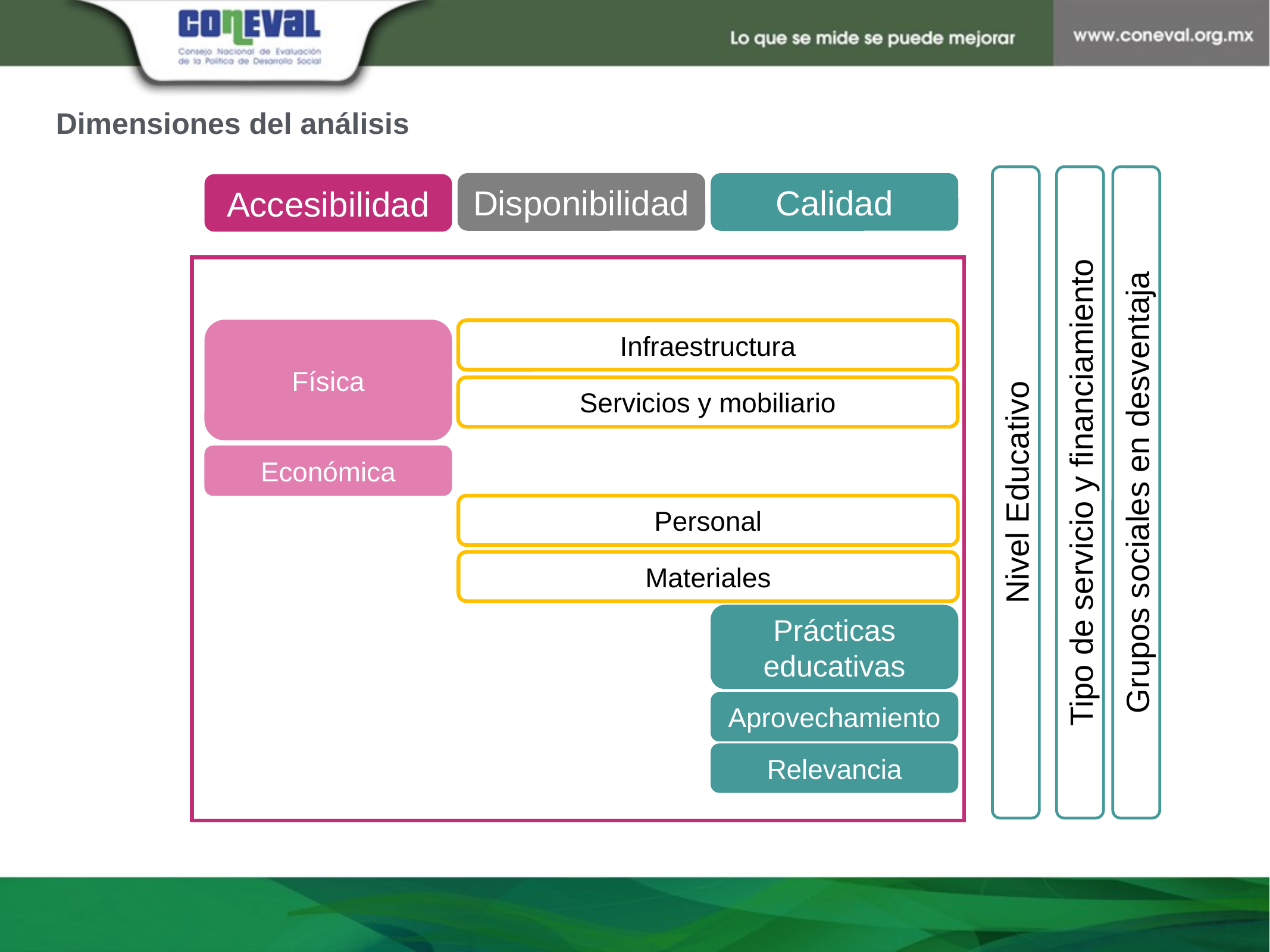

Dimensiones del análisis

Nivel Educativo
Tipo de servicio y financiamiento
Grupos sociales en desventaja
Disponibilidad
Calidad
Accesibilidad
Física
Infraestructura
Servicios y mobiliario
Económica
Personal
Materiales
Prácticas educativas
Aprovechamiento
Relevancia